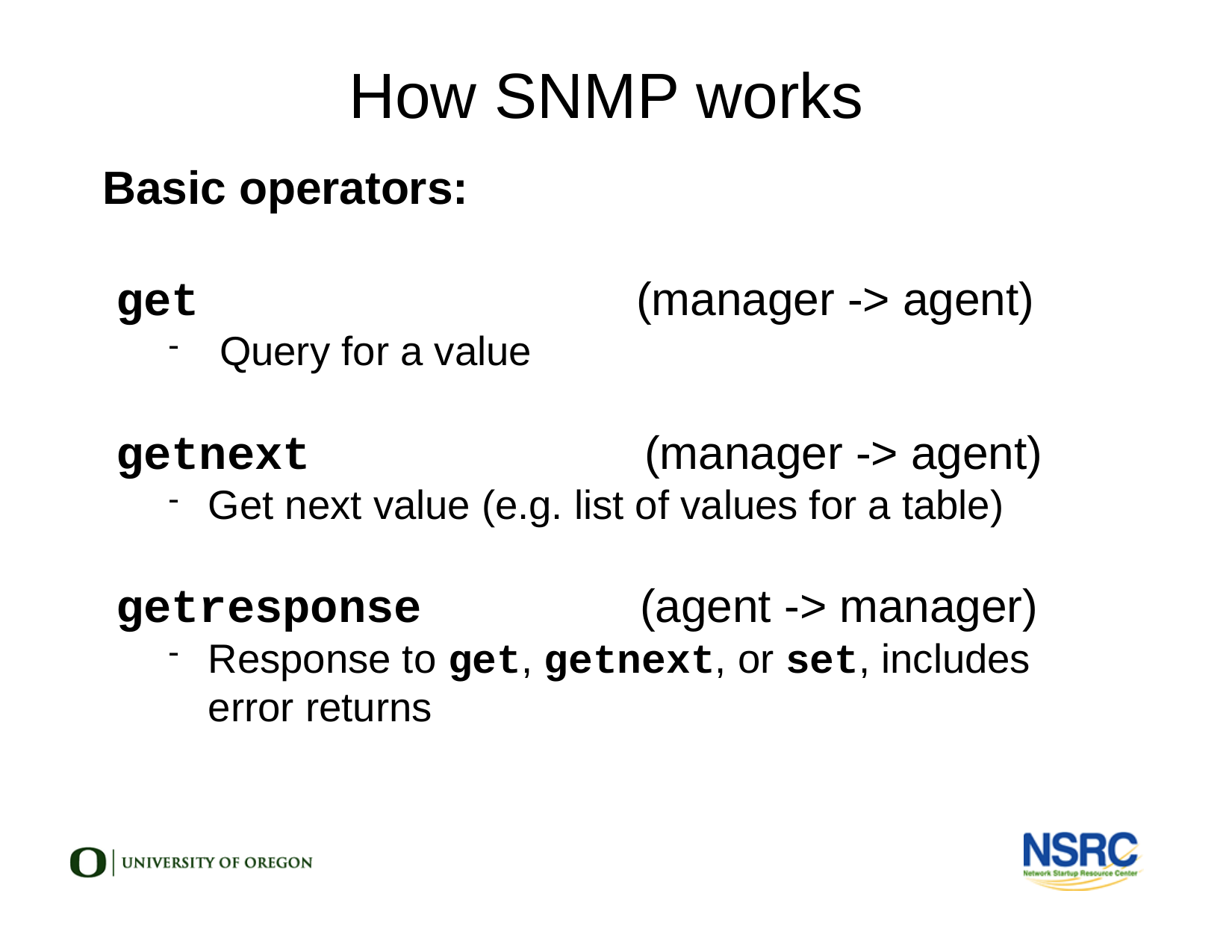

How SNMP works
Basic operators:
get                                  (manager -> agent)
 Query for a value
getnext                          (manager -> agent)
Get next value (e.g. list of values for a table)
getresponse                 (agent -> manager)
Response to get, getnext, or set, includes error returns